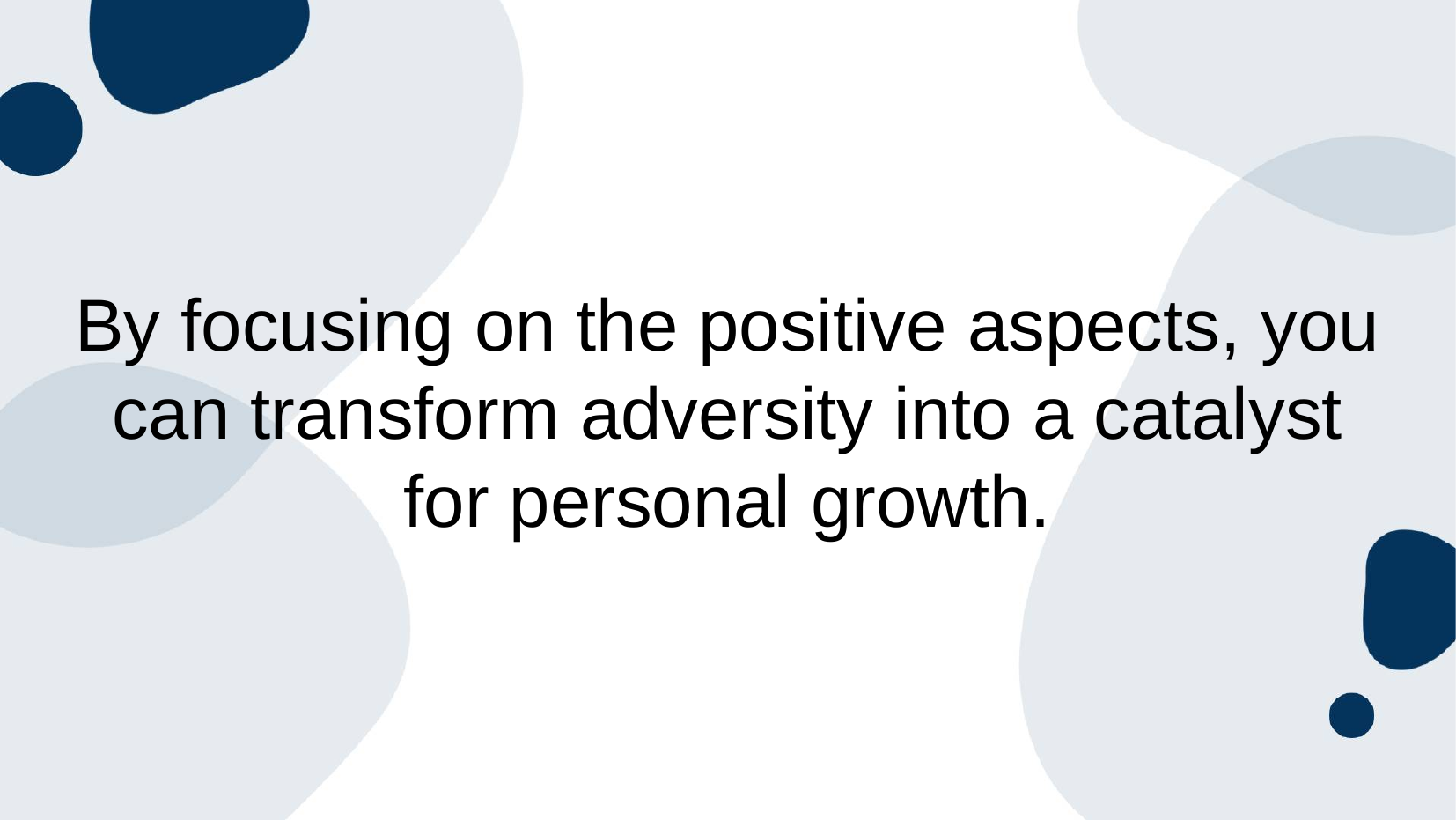

# By focusing on the positive aspects, you can transform adversity into a catalyst for personal growth.